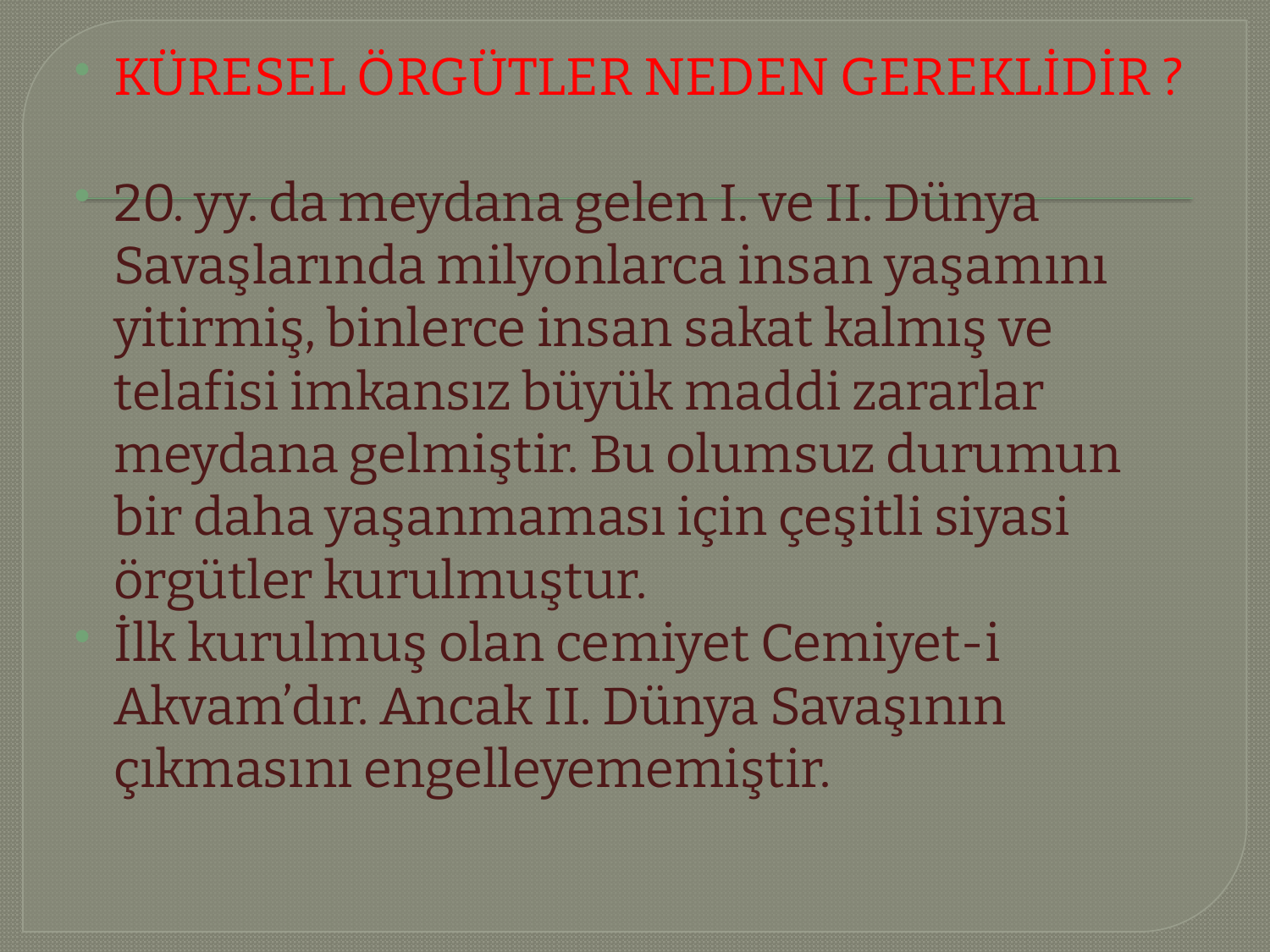

#
KÜRESEL ÖRGÜTLER NEDEN GEREKLİDİR ?

20. yy. da meydana gelen I. ve II. Dünya Savaşlarında milyonlarca insan yaşamını yitirmiş, binlerce insan sakat kalmış ve telafisi imkansız büyük maddi zararlar meydana gelmiştir. Bu olumsuz durumun bir daha yaşanmaması için çeşitli siyasi örgütler kurulmuştur.
İlk kurulmuş olan cemiyet Cemiyet-i Akvam’dır. Ancak II. Dünya Savaşının çıkmasını engelleyememiştir.